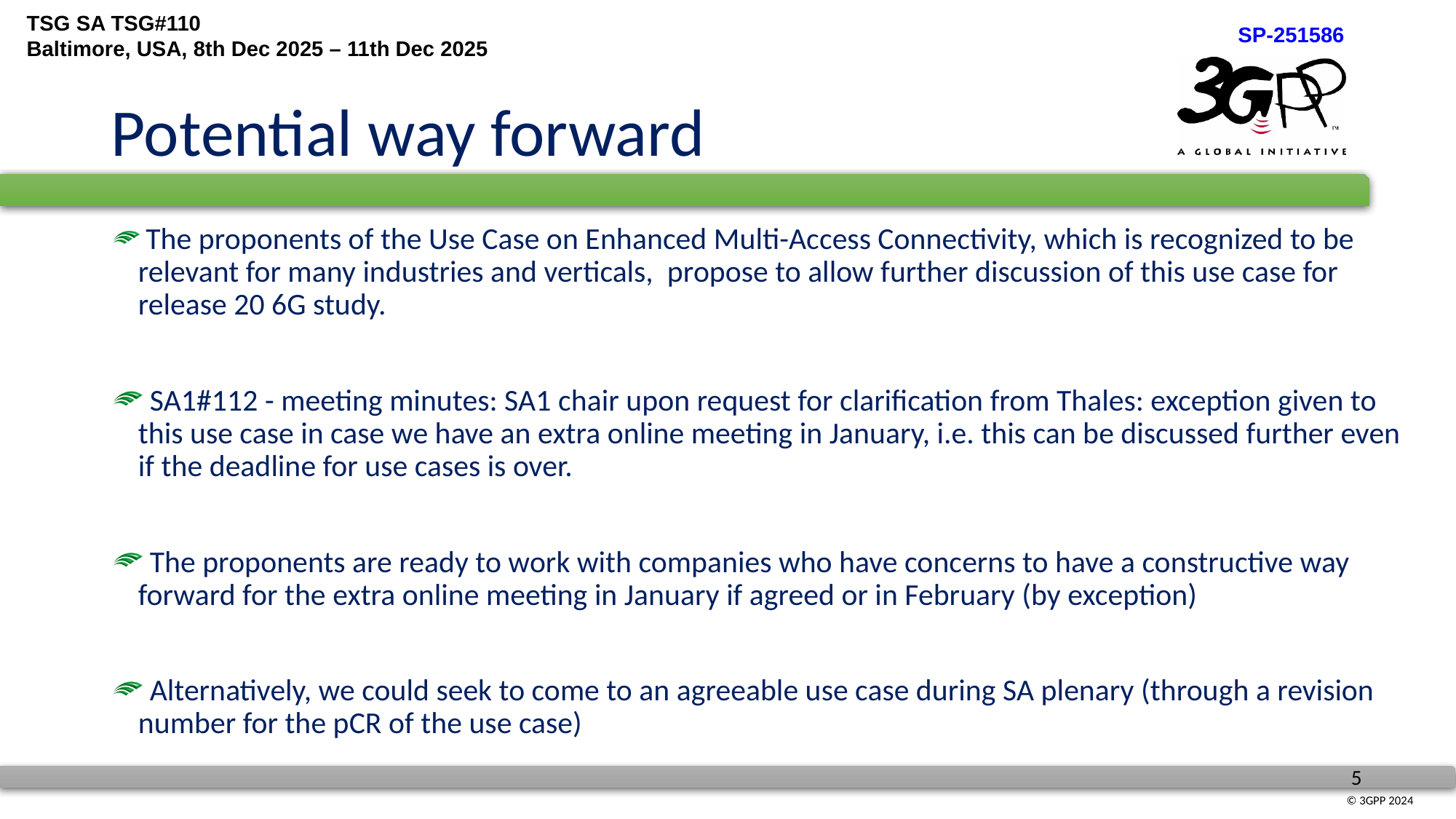

# Potential way forward
 The proponents of the Use Case on Enhanced Multi-Access Connectivity, which is recognized to be relevant for many industries and verticals,  propose to allow further discussion of this use case for release 20 6G study.

 SA1#112 - meeting minutes: SA1 chair upon request for clarification from Thales: exception given to this use case in case we have an extra online meeting in January, i.e. this can be discussed further even if the deadline for use cases is over.

 The proponents are ready to work with companies who have concerns to have a constructive way forward for the extra online meeting in January if agreed or in February (by exception)

 Alternatively, we could seek to come to an agreeable use case during SA plenary (through a revision number for the pCR of the use case)